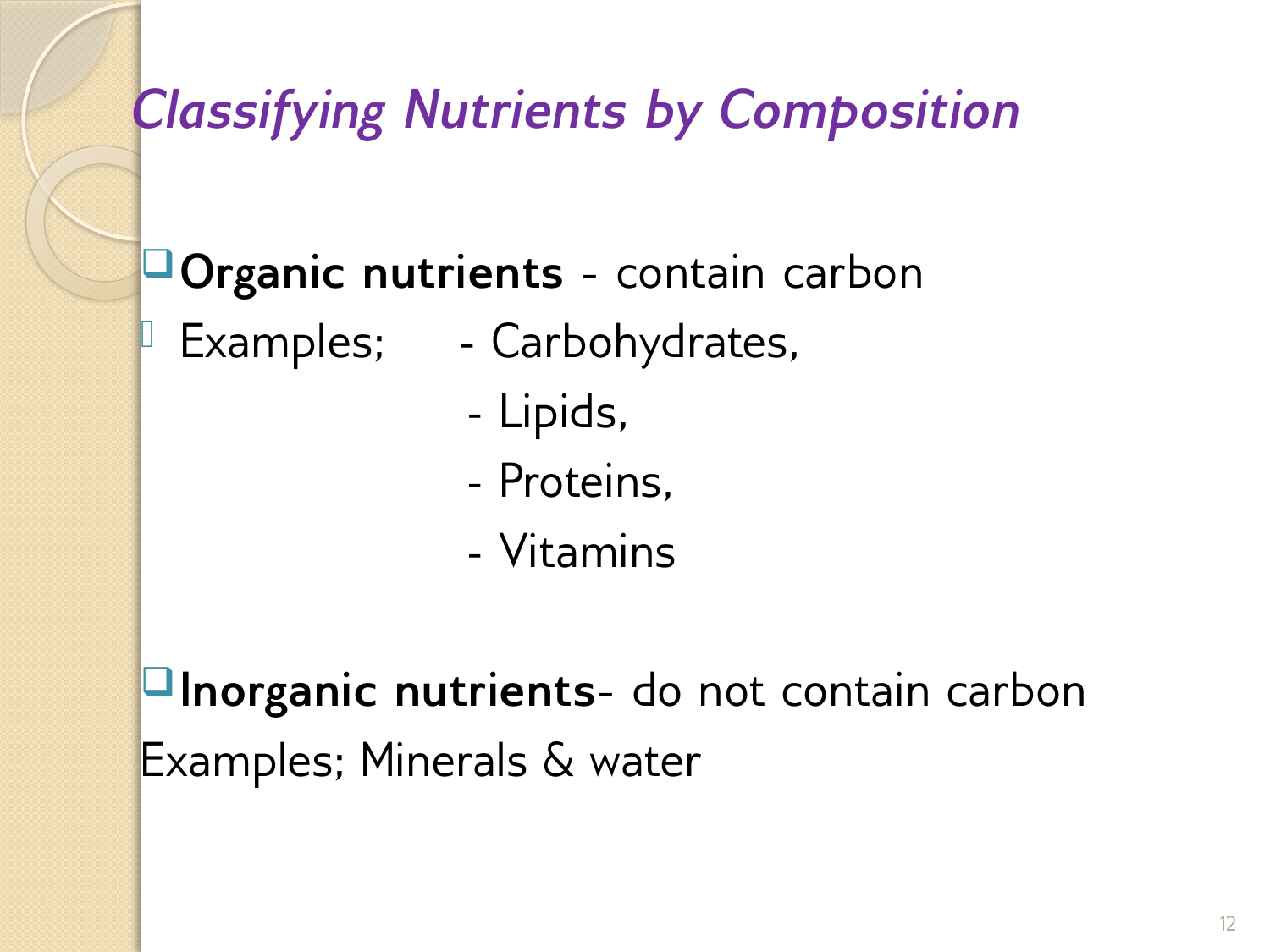

# Classifying Nutrients by Composition
Organic nutrients - contain carbon
Examples;     - Carbohydrates,
                      - Lipids,
                      - Proteins,
                      - Vitamins

Inorganic nutrients- do not contain carbon
Examples; Minerals & water
12